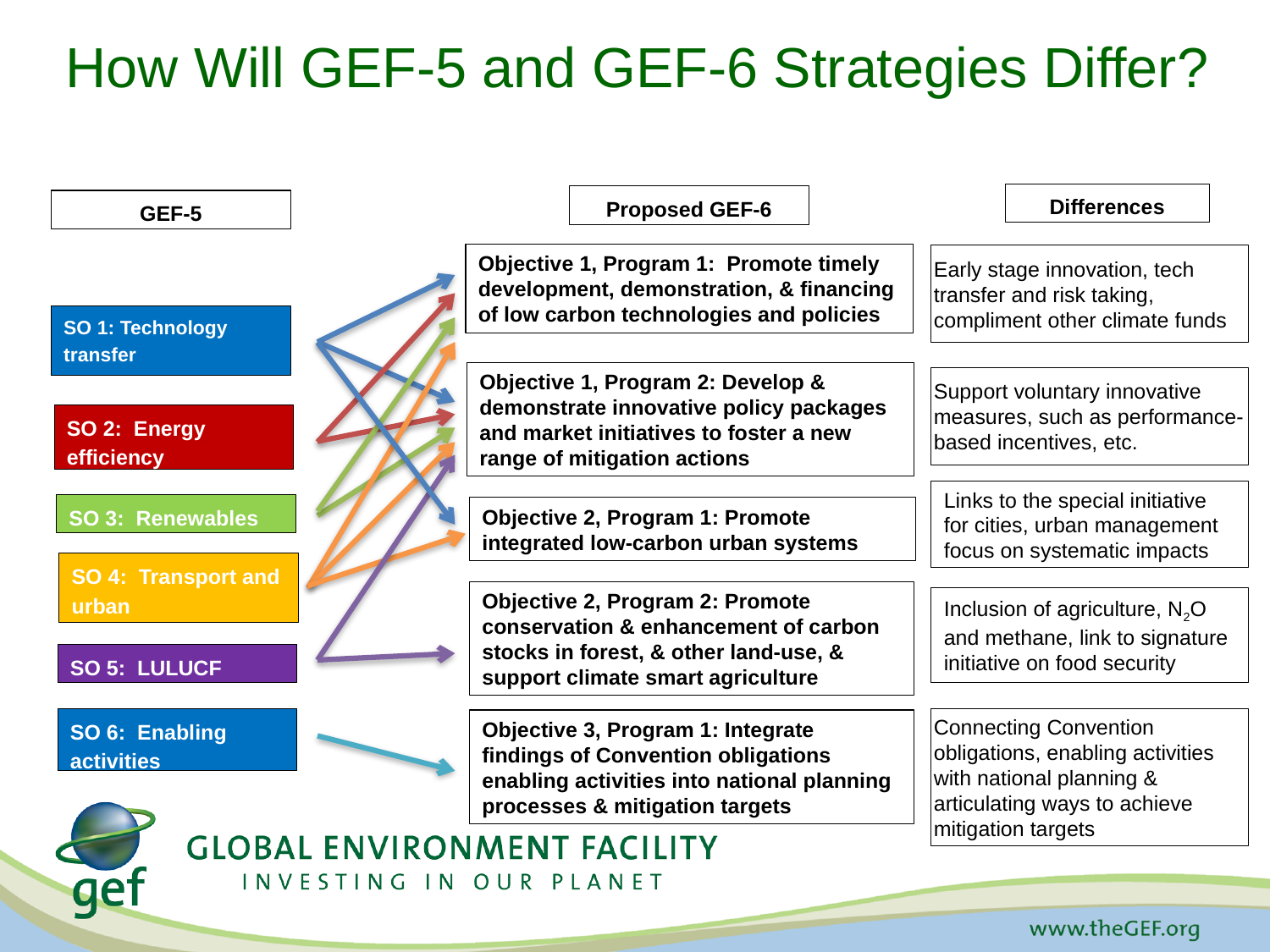

# How Will GEF-5 and GEF-6 Strategies Differ?
Differences
Proposed GEF-6
GEF-5
Objective 1, Program 1:  Promote timely development, demonstration, & financing of low carbon technologies and policies
Early stage innovation, tech transfer and risk taking, compliment other climate funds
SO 1: Technology transfer

Objective 1, Program 2: Develop & demonstrate innovative policy packages and market initiatives to foster a new range of mitigation actions
Support voluntary innovative measures, such as performance-based incentives, etc.
SO 2:  Energy efficiency

Links to the special initiative for cities, urban management focus on systematic impacts
SO 3:  Renewables energy

Objective 2, Program 1: Promote integrated low-carbon urban systems
SO 4:  Transport and urban

Objective 2, Program 2: Promote conservation & enhancement of carbon stocks in forest, & other land-use, & support climate smart agriculture
Inclusion of agriculture, N2O and methane, link to signature initiative on food security
SO 5:  LULUCF

SO 6:  Enabling activities

Connecting Convention obligations, enabling activities with national planning & articulating ways to achieve mitigation targets
Objective 3, Program 1: Integrate findings of Convention obligations enabling activities into national planning processes & mitigation targets